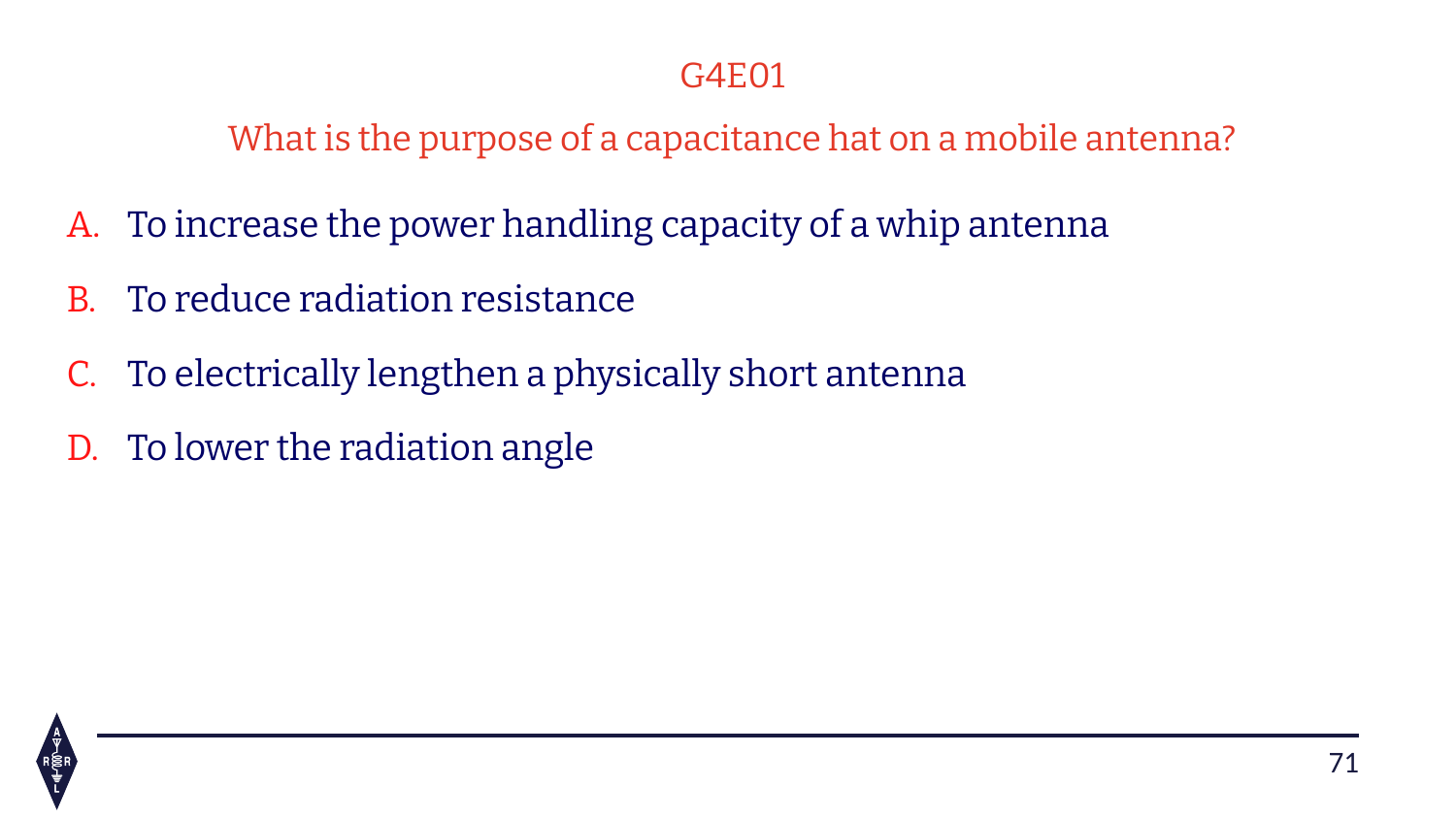

G4E01
What is the purpose of a capacitance hat on a mobile antenna?
To increase the power handling capacity of a whip antenna
To reduce radiation resistance
To electrically lengthen a physically short antenna
To lower the radiation angle

71